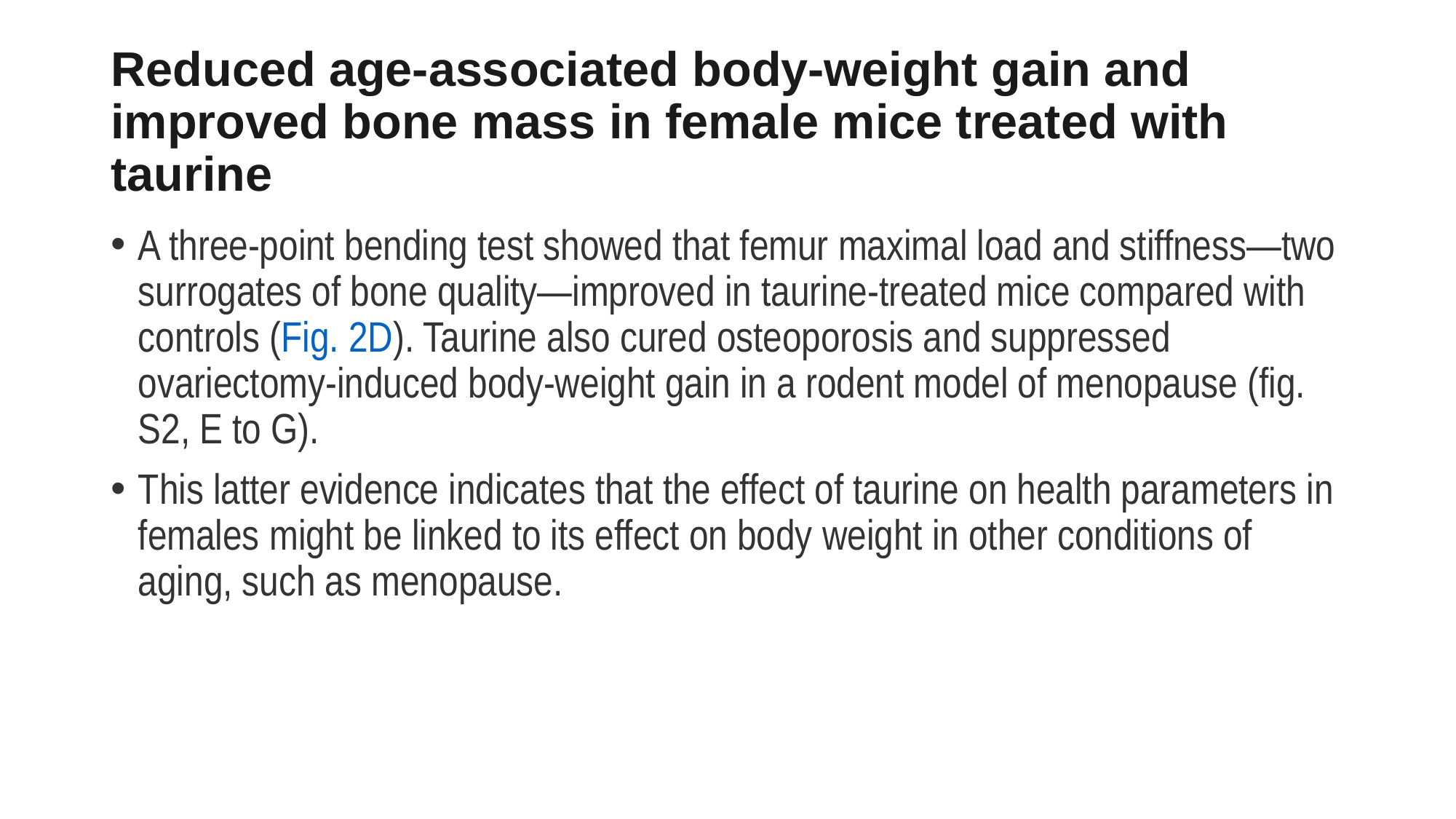

# Reduced age-associated body-weight gain and improved bone mass in female mice treated with taurine
A three-point bending test showed that femur maximal load and stiffness—two surrogates of bone quality—improved in taurine-treated mice compared with controls (Fig. 2D). Taurine also cured osteoporosis and suppressed ovariectomy-induced body-weight gain in a rodent model of menopause (fig. S2, E to G).
This latter evidence indicates that the effect of taurine on health parameters in females might be linked to its effect on body weight in other conditions of aging, such as menopause.